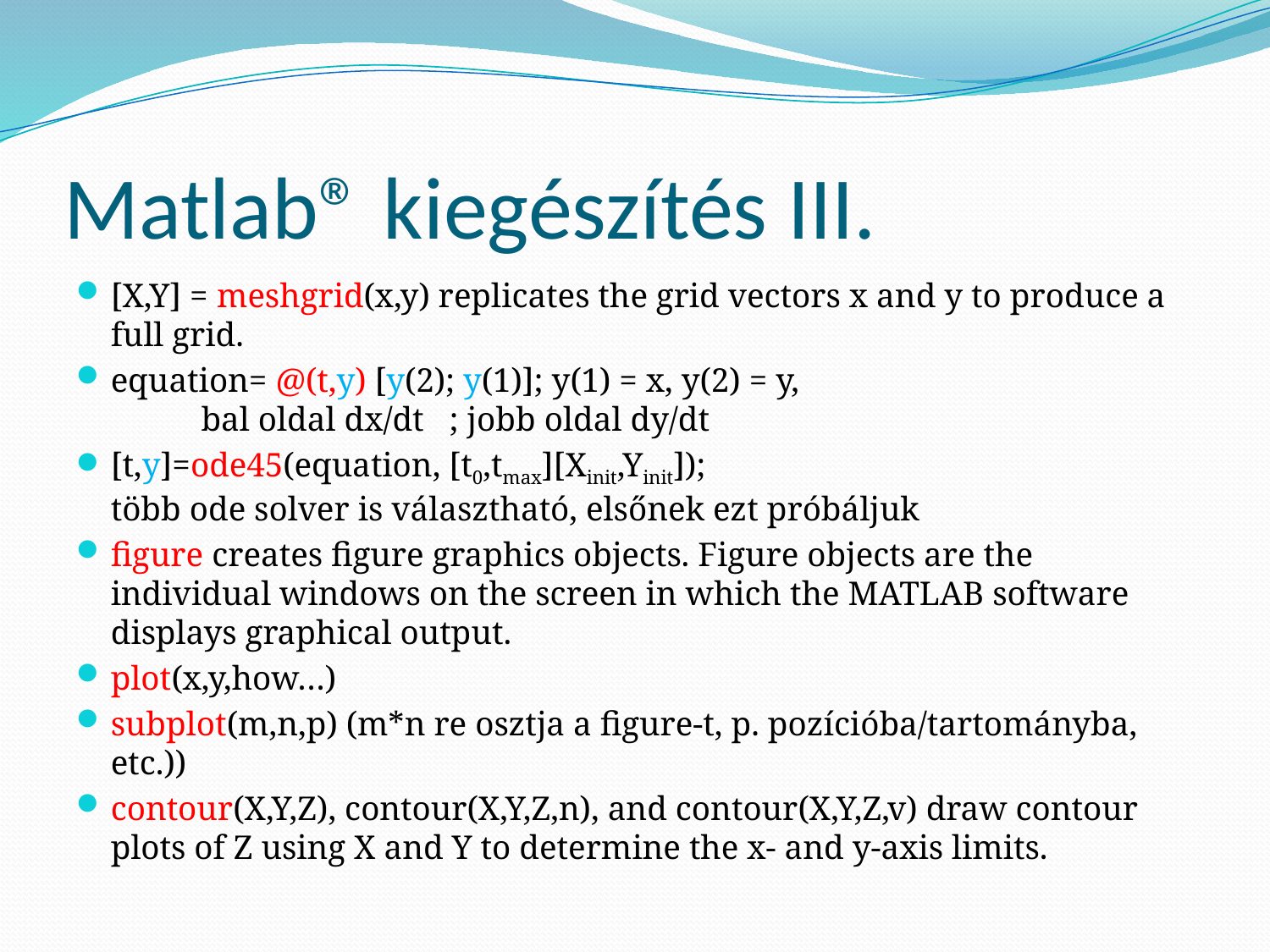

# Matlab® kiegészítés III.
[X,Y] = meshgrid(x,y) replicates the grid vectors x and y to produce a full grid.
equation= @(t,y) [y(2); y(1)]; y(1) = x, y(2) = y,
	bal oldal dx/dt   ; jobb oldal dy/dt
[t,y]=ode45(equation, [t0,tmax][Xinit,Yinit]);
több ode solver is választható, elsőnek ezt próbáljuk
figure creates figure graphics objects. Figure objects are the individual windows on the screen in which the MATLAB software displays graphical output.
plot(x,y,how…)
subplot(m,n,p) (m*n re osztja a figure-t, p. pozícióba/tartományba, etc.))
contour(X,Y,Z), contour(X,Y,Z,n), and contour(X,Y,Z,v) draw contour plots of Z using X and Y to determine the x- and y-axis limits.